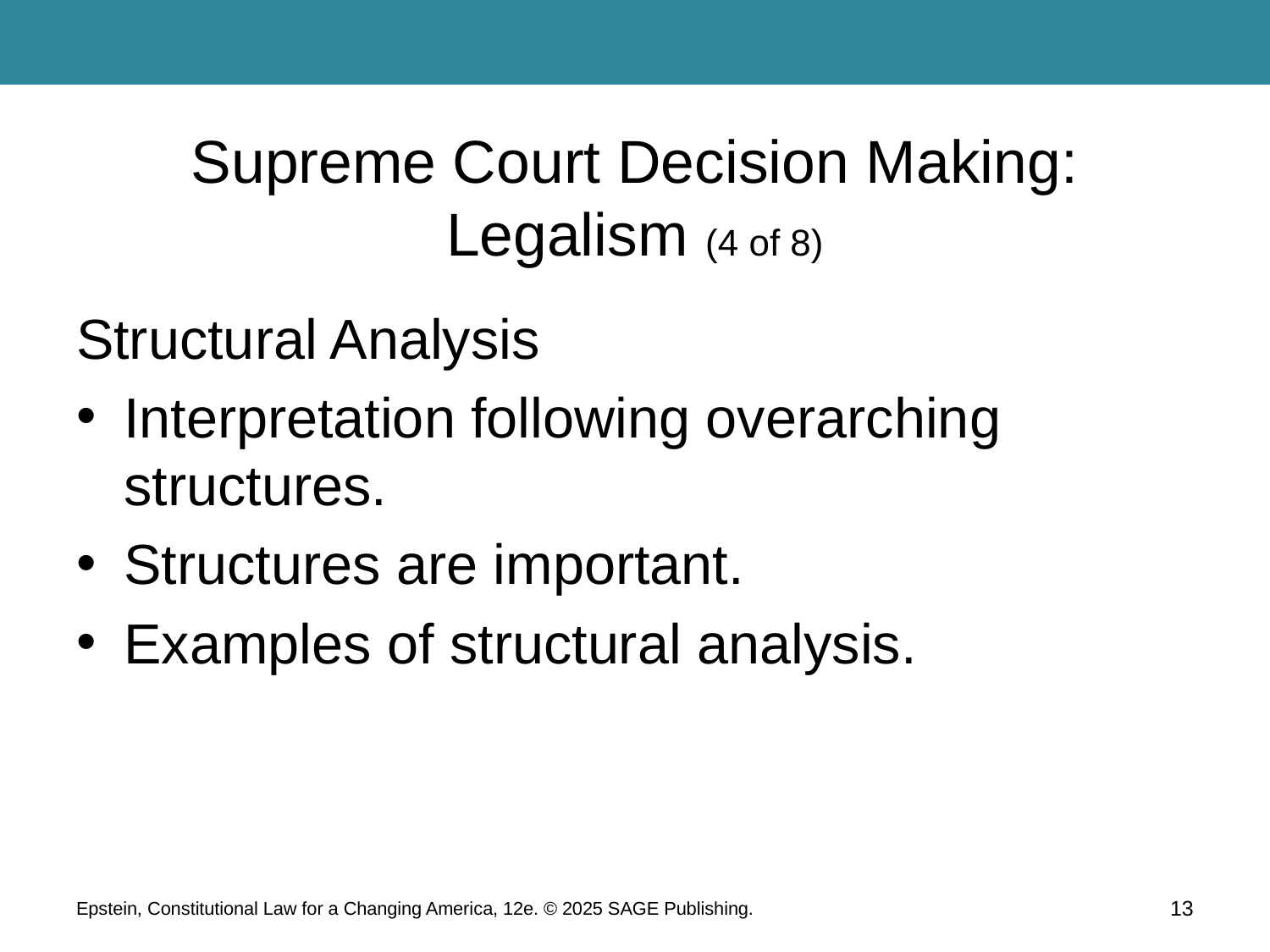

# Supreme Court Decision Making: Legalism (4 of 8)
Structural Analysis
Interpretation following overarching structures.
Structures are important.
Examples of structural analysis.
Epstein, Constitutional Law for a Changing America, 12e. © 2025 SAGE Publishing.
13